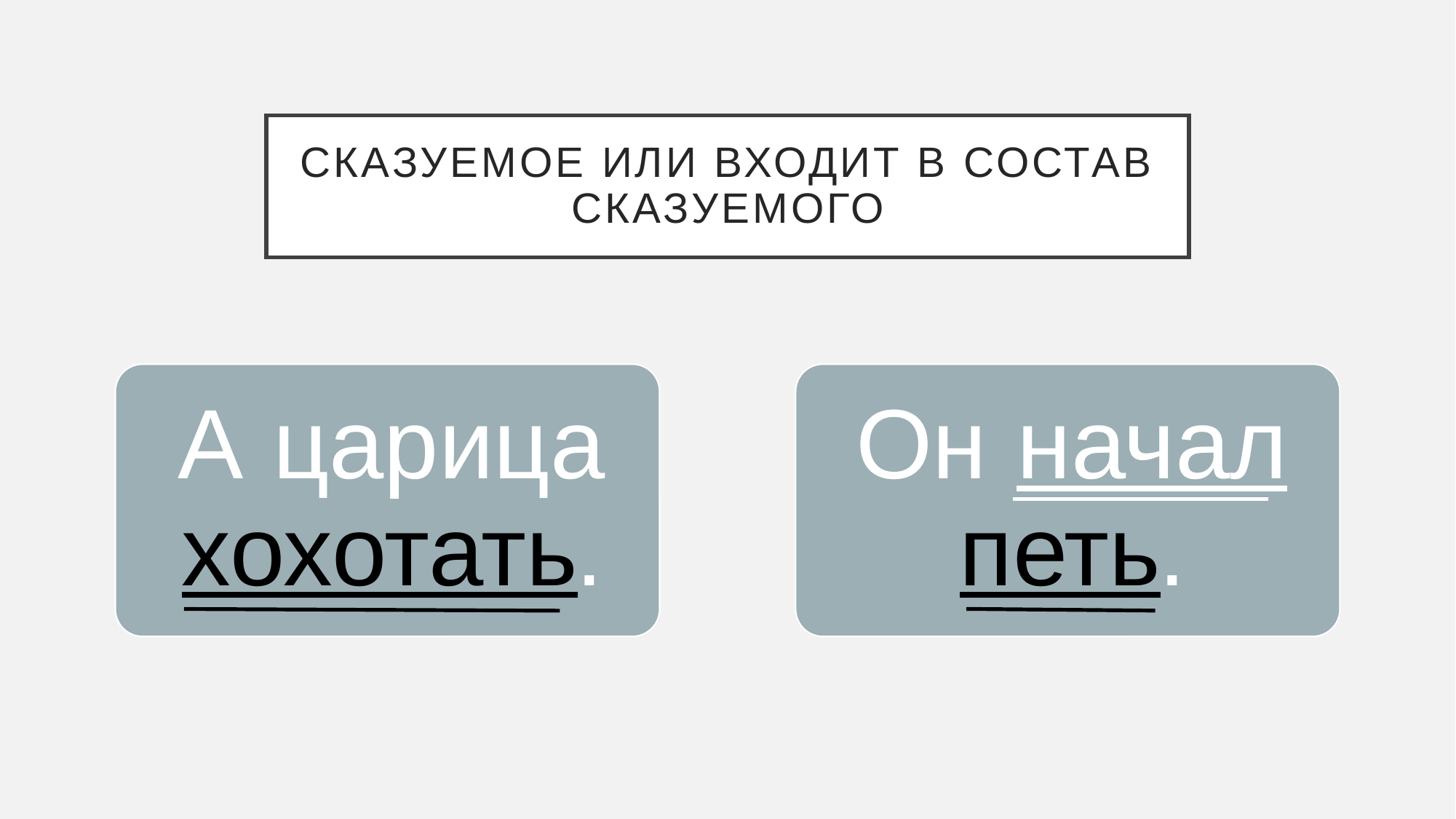

# Сказуемое или входит в состав сказуемого
А царица хохотать.
Он начал петь.